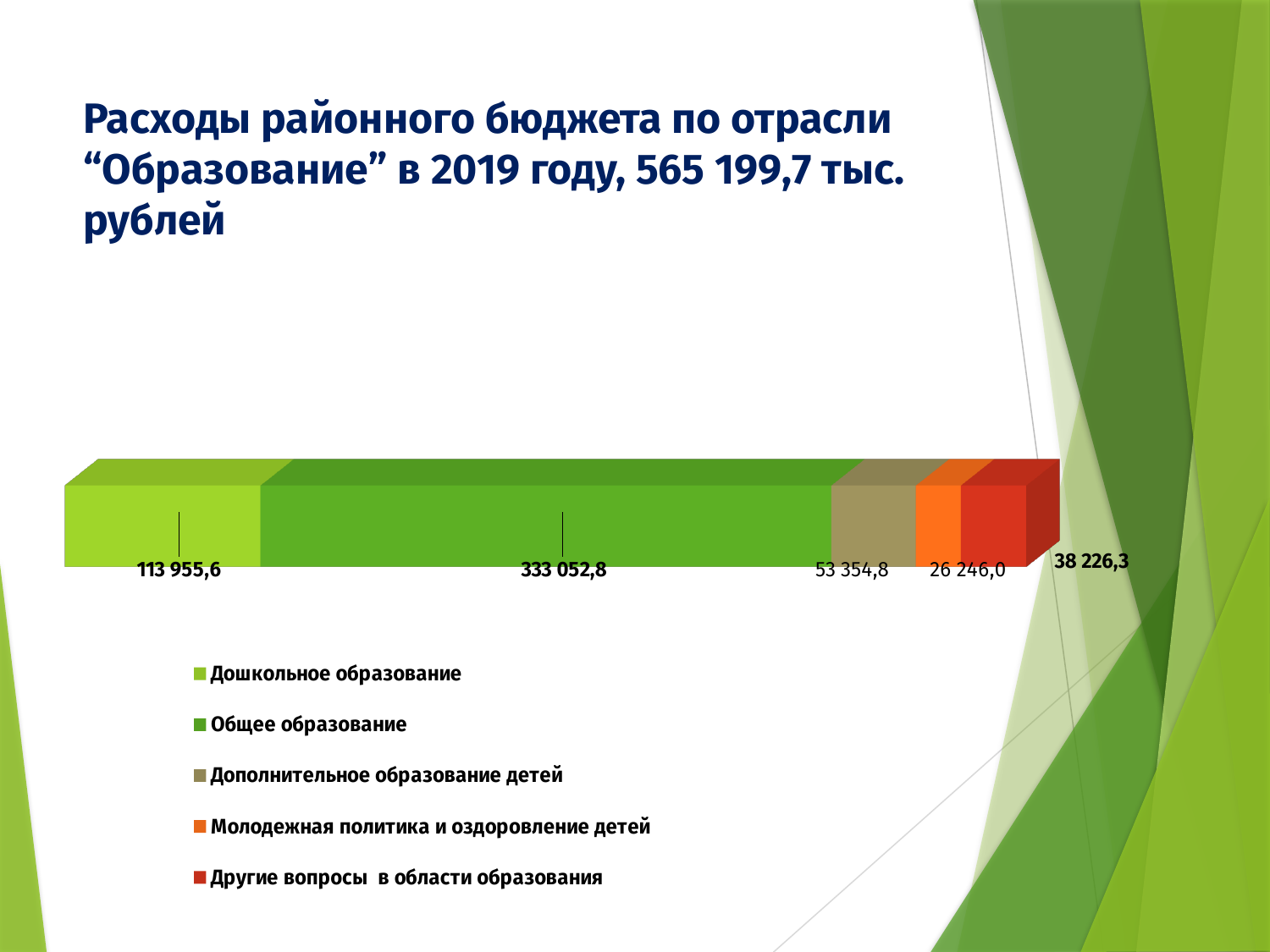

# Расходы районного бюджета по отрасли “Образование” в 2019 году, 565 199,7 тыс. рублей

[unsupported chart]